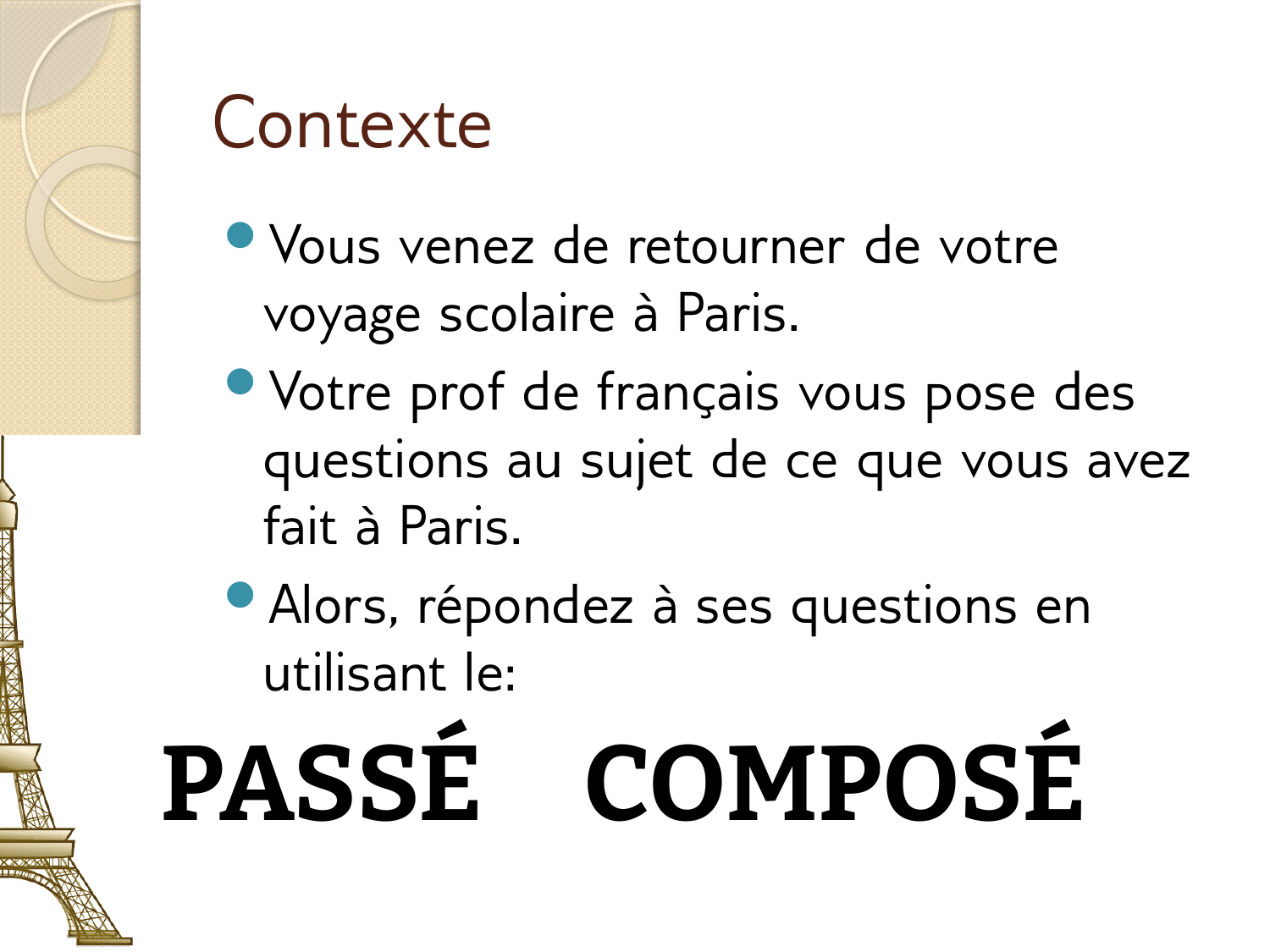

# Contexte
Vous venez de retourner de votre voyage scolaire à Paris.
Votre prof de français vous pose des questions au sujet de ce que vous avez fait à Paris.
Alors, répondez à ses questions en utilisant le:
PASSÉ
COMPOSÉ